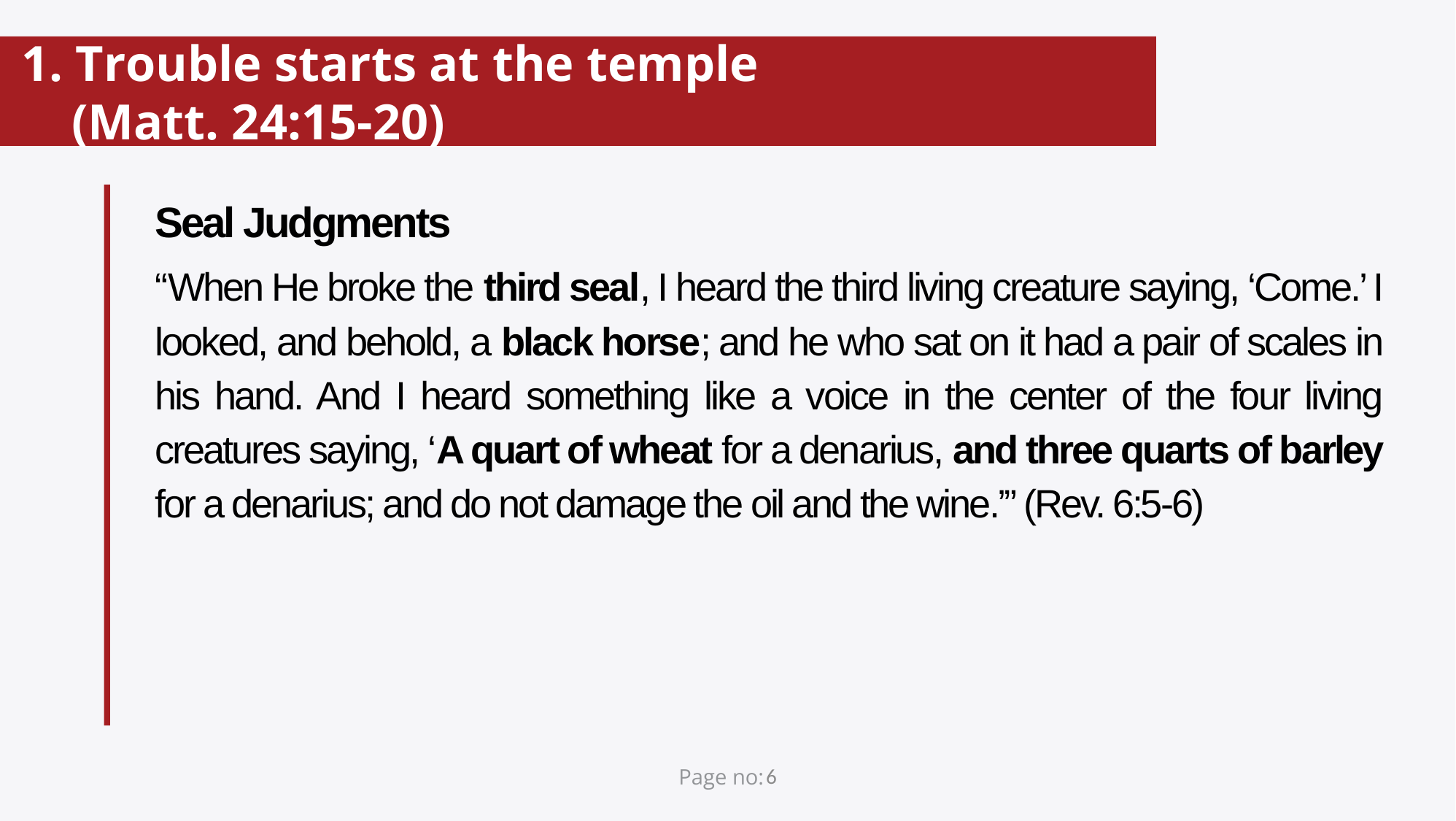

# 1. Trouble starts at the temple (Matt. 24:15-20)
Seal Judgments
“When He broke the third seal, I heard the third living creature saying, ‘Come.’ I looked, and behold, a black horse; and he who sat on it had a pair of scales in his hand. And I heard something like a voice in the center of the four living creatures saying, ‘A quart of wheat for a denarius, and three quarts of barley for a denarius; and do not damage the oil and the wine.’” (Rev. 6:5-6)